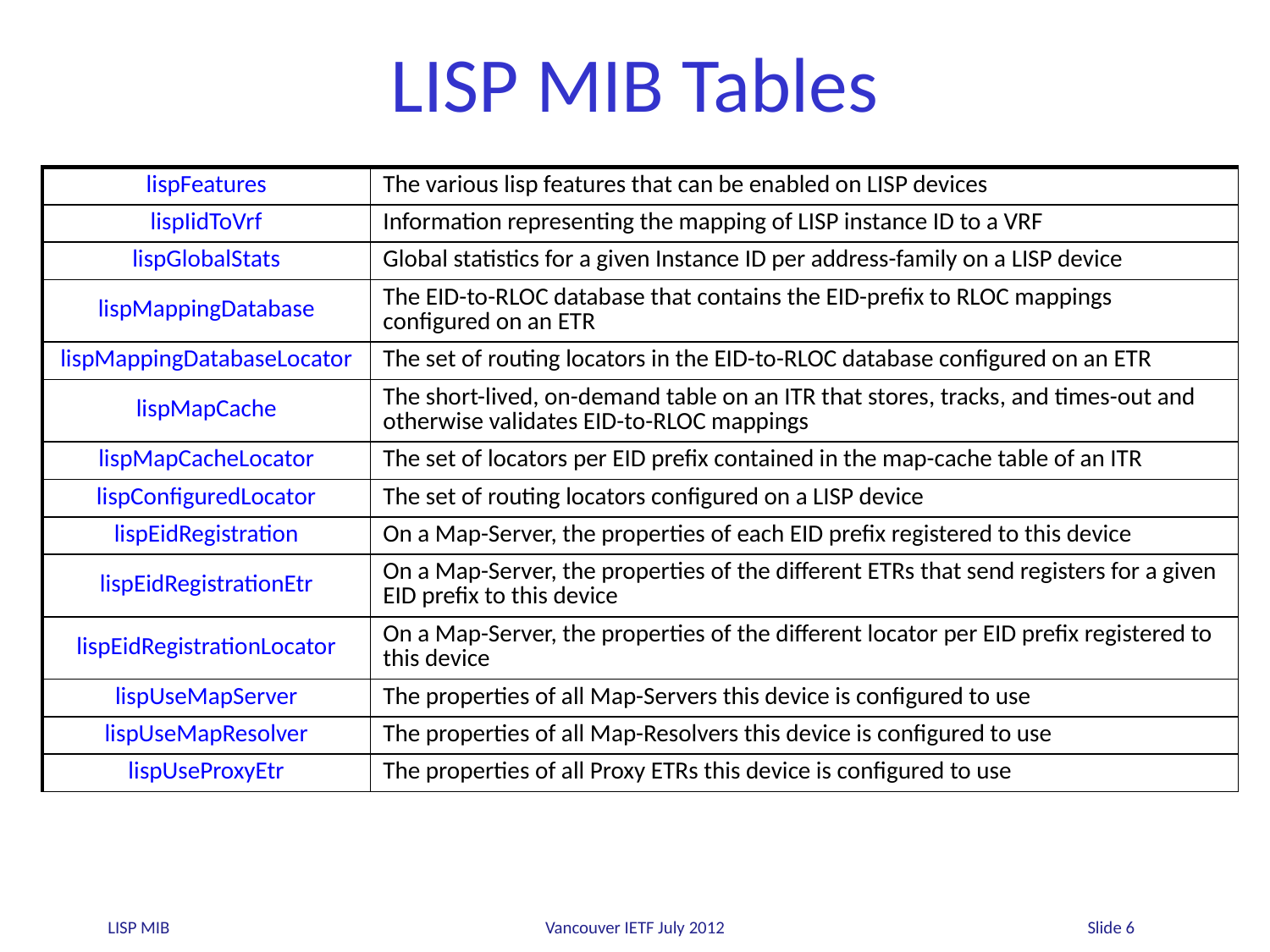

# LISP MIB Tables
| lispFeatures | The various lisp features that can be enabled on LISP devices |
| --- | --- |
| lispIidToVrf | Information representing the mapping of LISP instance ID to a VRF |
| lispGlobalStats | Global statistics for a given Instance ID per address-family on a LISP device |
| lispMappingDatabase | The EID-to-RLOC database that contains the EID-prefix to RLOC mappings configured on an ETR |
| lispMappingDatabaseLocator | The set of routing locators in the EID-to-RLOC database configured on an ETR |
| lispMapCache | The short-lived, on-demand table on an ITR that stores, tracks, and times-out and otherwise validates EID-to-RLOC mappings |
| lispMapCacheLocator | The set of locators per EID prefix contained in the map-cache table of an ITR |
| lispConfiguredLocator | The set of routing locators configured on a LISP device |
| lispEidRegistration | On a Map-Server, the properties of each EID prefix registered to this device |
| lispEidRegistrationEtr | On a Map-Server, the properties of the different ETRs that send registers for a given EID prefix to this device |
| lispEidRegistrationLocator | On a Map-Server, the properties of the different locator per EID prefix registered to this device |
| lispUseMapServer | The properties of all Map-Servers this device is configured to use |
| lispUseMapResolver | The properties of all Map-Resolvers this device is configured to use |
| lispUseProxyEtr | The properties of all Proxy ETRs this device is configured to use |
LISP MIB
Vancouver IETF July 2012
Slide 6